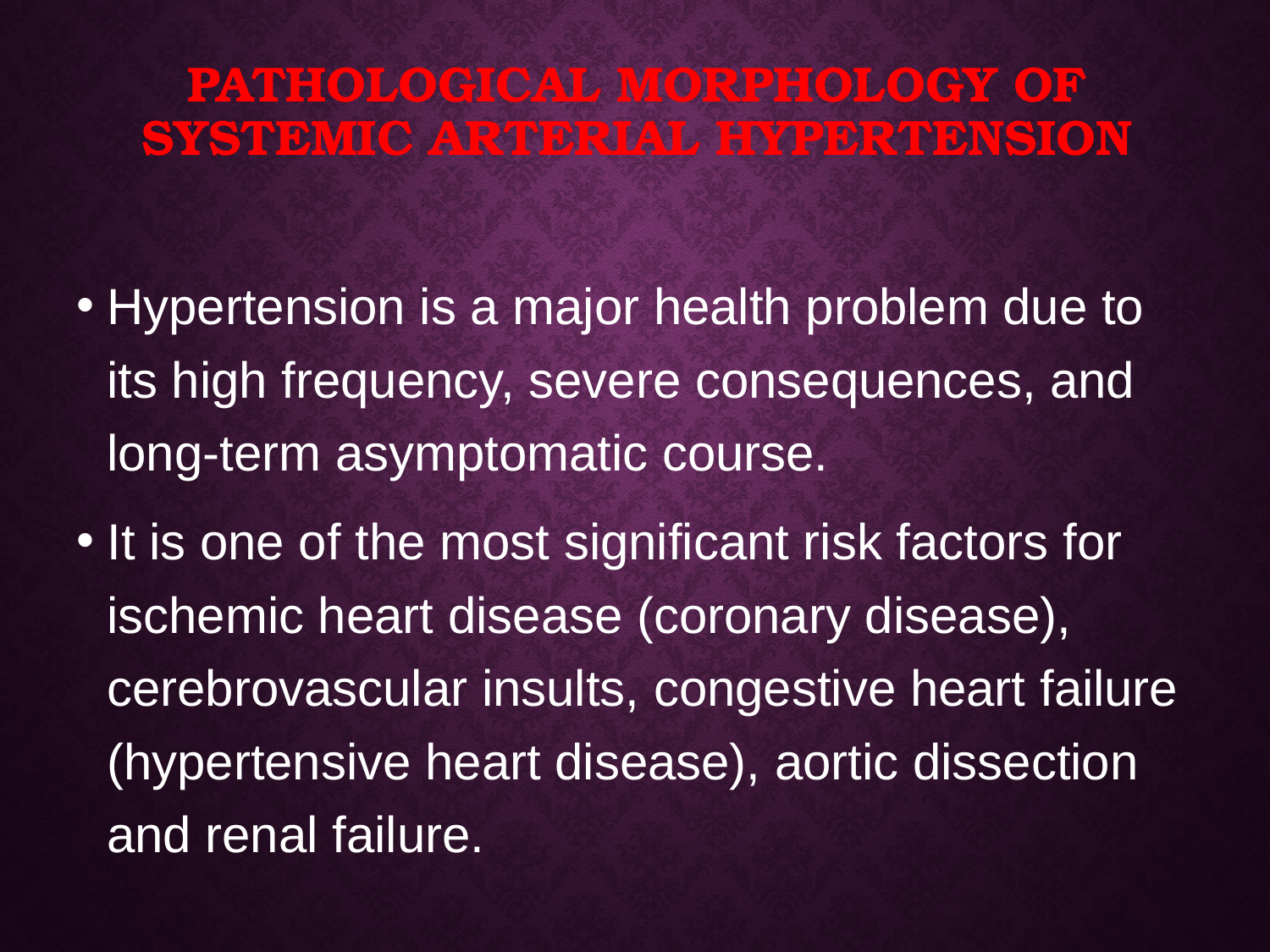

# PATHOLOGICAL MORPHOLOGY OF SYSTEMIC ARTERIAL HYPERTENSION

Hypertension is a major health problem due to its high frequency, severe consequences, and long-term asymptomatic course.
It is one of the most significant risk factors for ischemic heart disease (coronary disease), cerebrovascular insults, congestive heart failure (hypertensive heart disease), aortic dissection and renal failure.